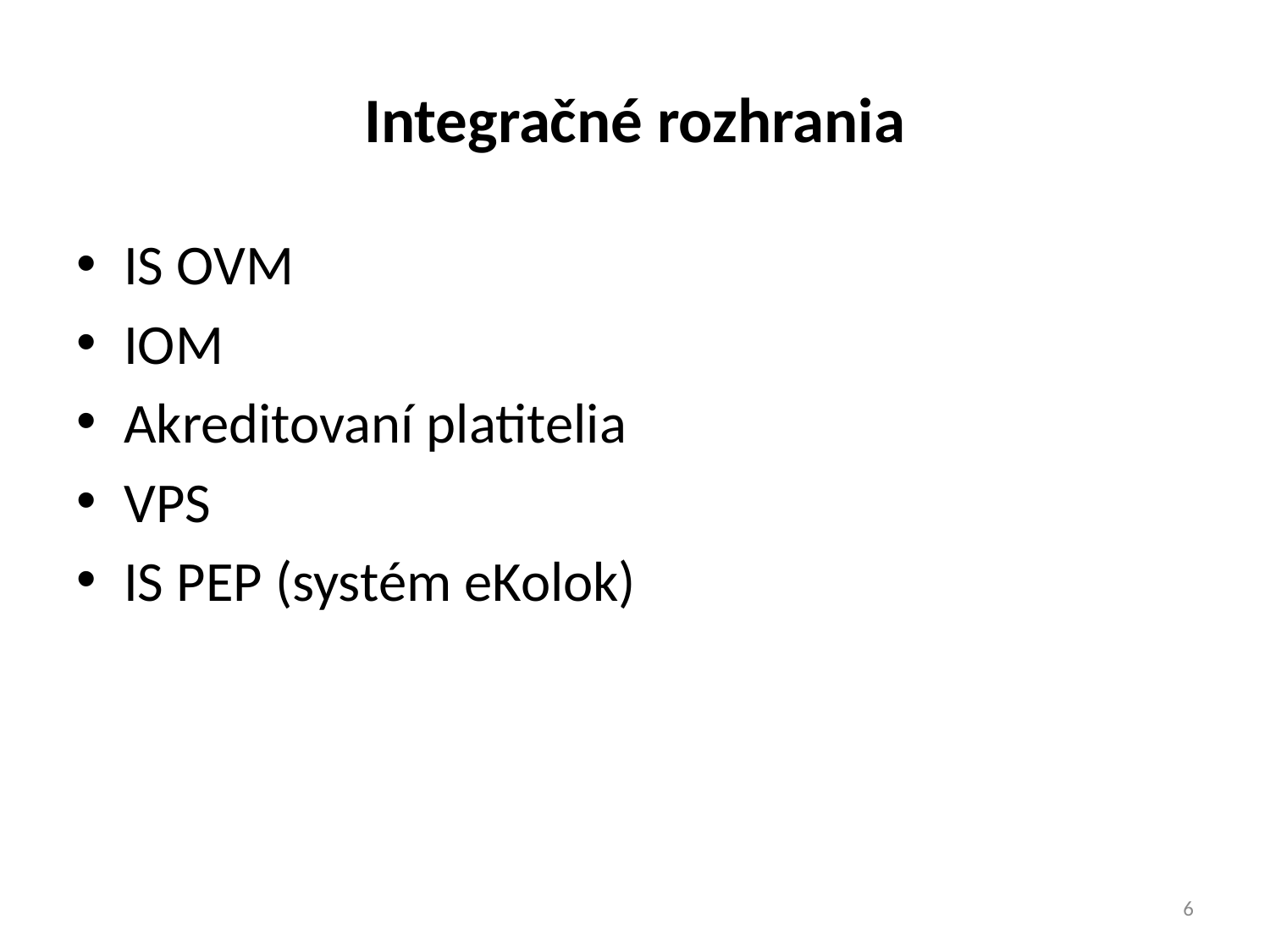

# Integračné rozhrania
IS OVM
IOM
Akreditovaní platitelia
VPS
IS PEP (systém eKolok)

6